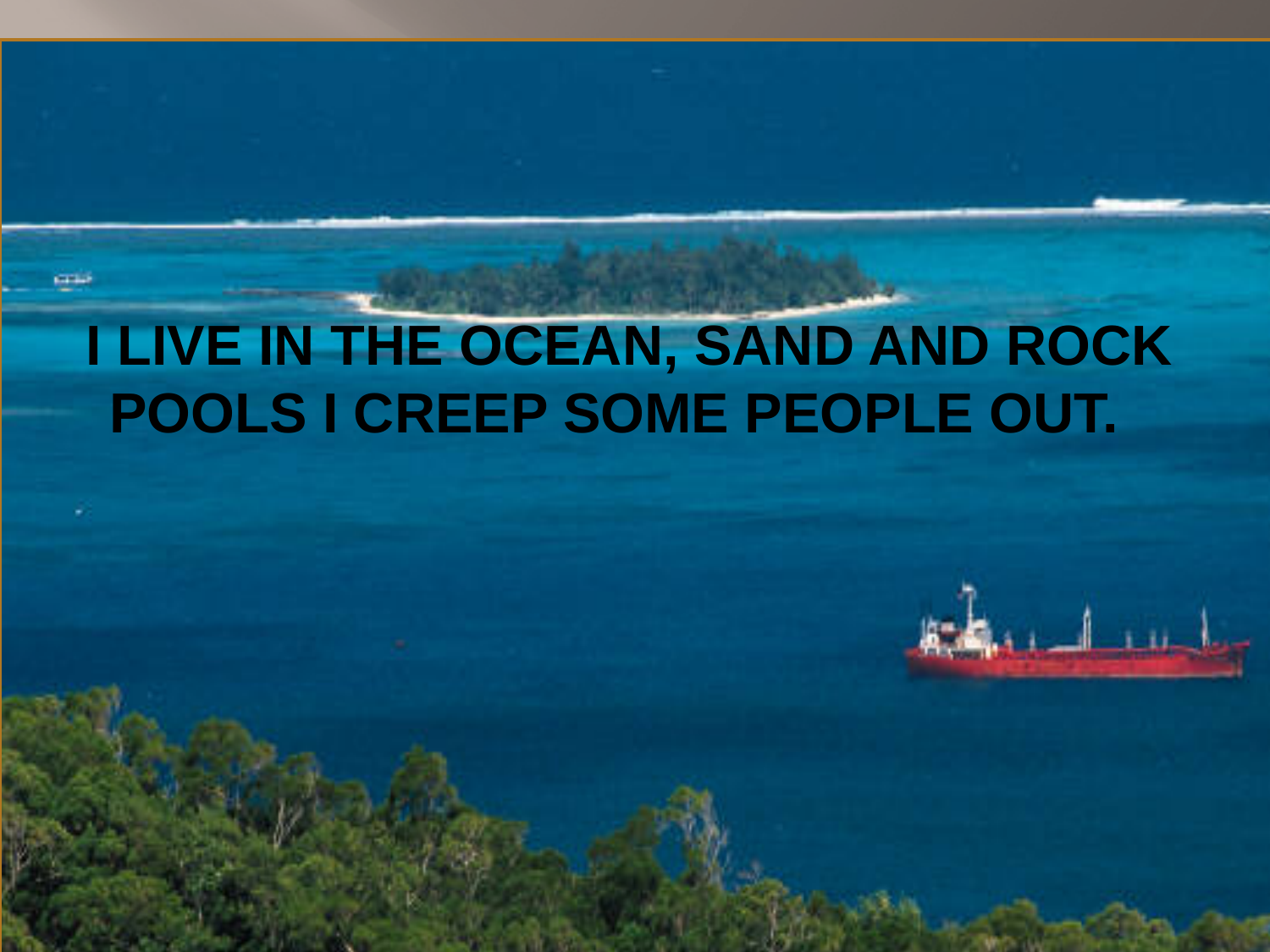

# I live in the ocean, sand and rock pools I creep some people out.